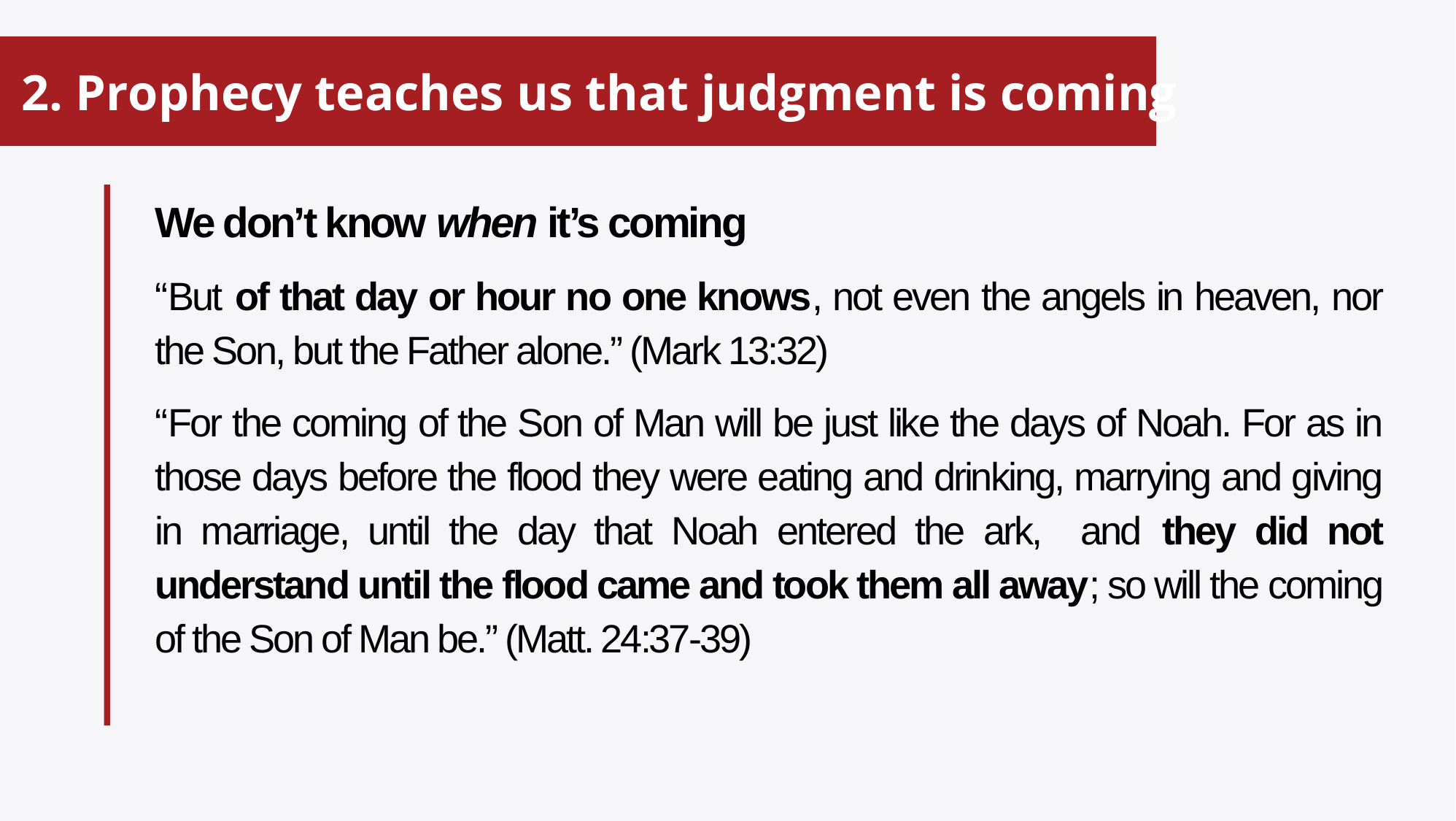

# 2. Prophecy teaches us that judgment is coming
We don’t know when it’s coming
“But of that day or hour no one knows, not even the angels in heaven, nor the Son, but the Father alone.” (Mark 13:32)
“For the coming of the Son of Man will be just like the days of Noah. For as in those days before the flood they were eating and drinking, marrying and giving in marriage, until the day that Noah entered the ark,  and they did not understand until the flood came and took them all away; so will the coming of the Son of Man be.” (Matt. 24:37-39)